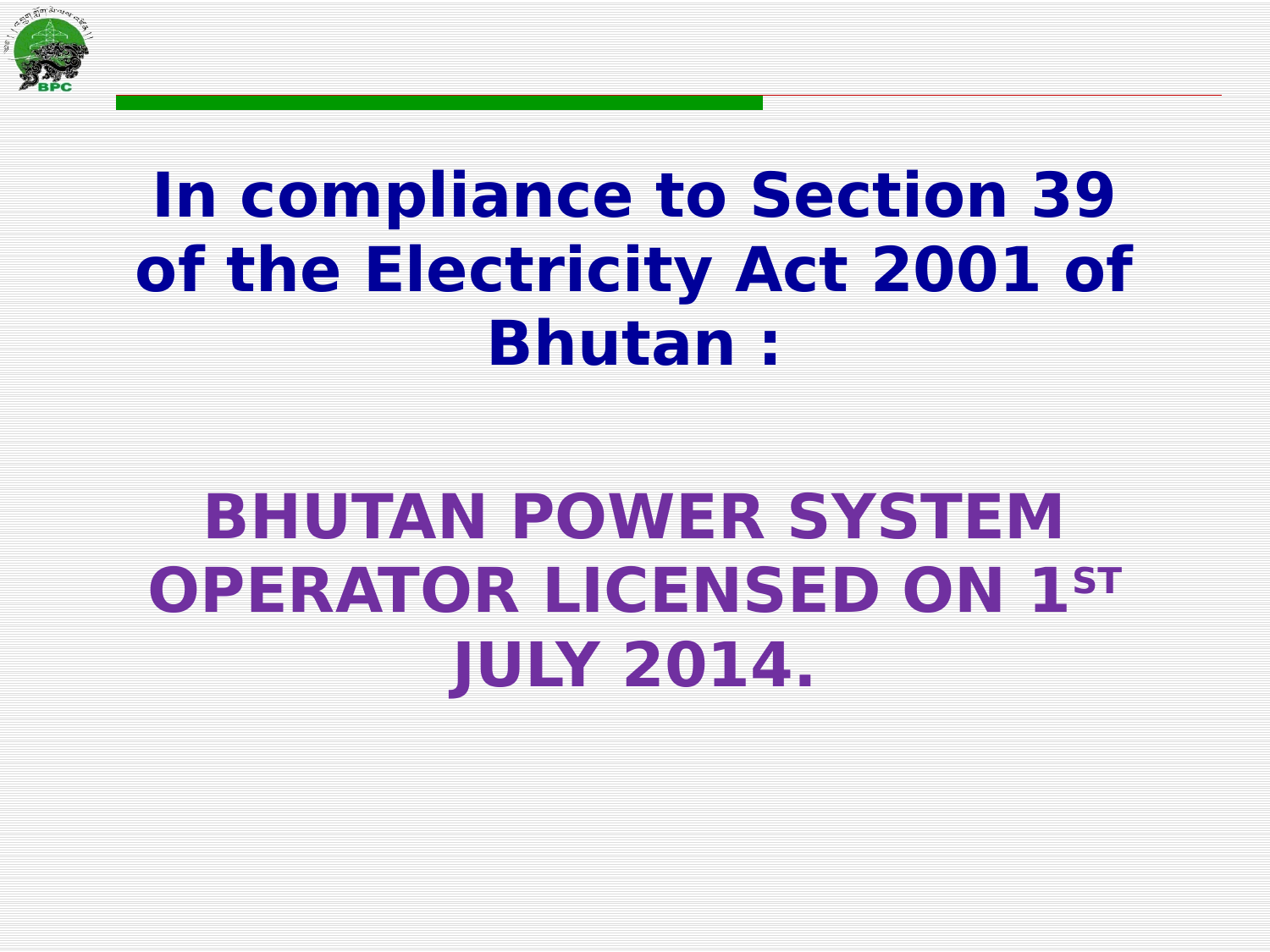

In compliance to Section 39 of the Electricity Act 2001 of Bhutan :

BHUTAN POWER SYSTEM OPERATOR LICENSED ON 1ST JULY 2014.